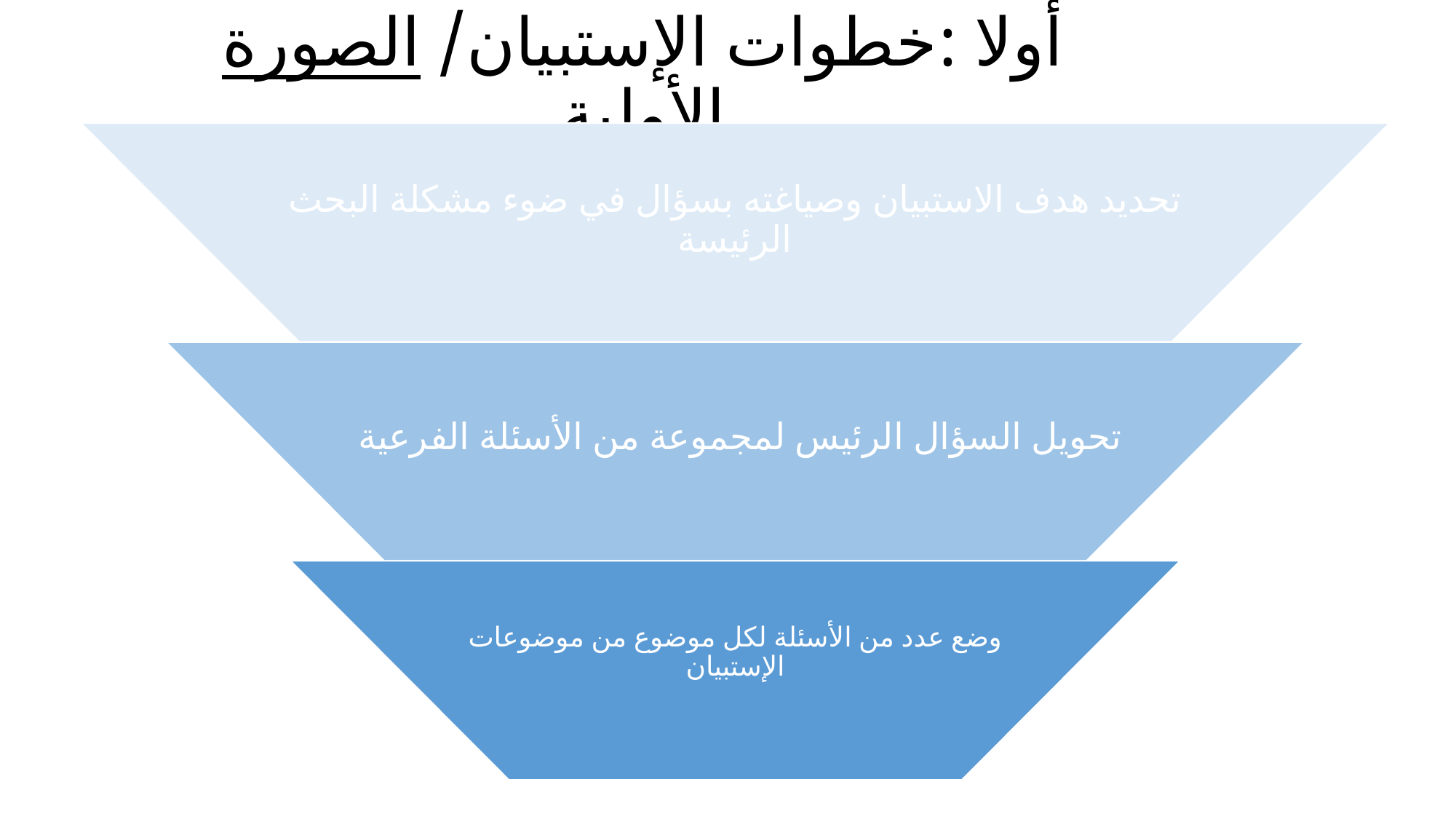

# أولا :خطوات الإستبيان/ الصورة الأولية
تحديد هدف الاستبيان وصياغته بسؤال في ضوء مشكلة البحث الرئيسة
تحويل السؤال الرئيس لمجموعة من الأسئلة الفرعية
وضع عدد من الأسئلة لكل موضوع من موضوعات الإستبيان